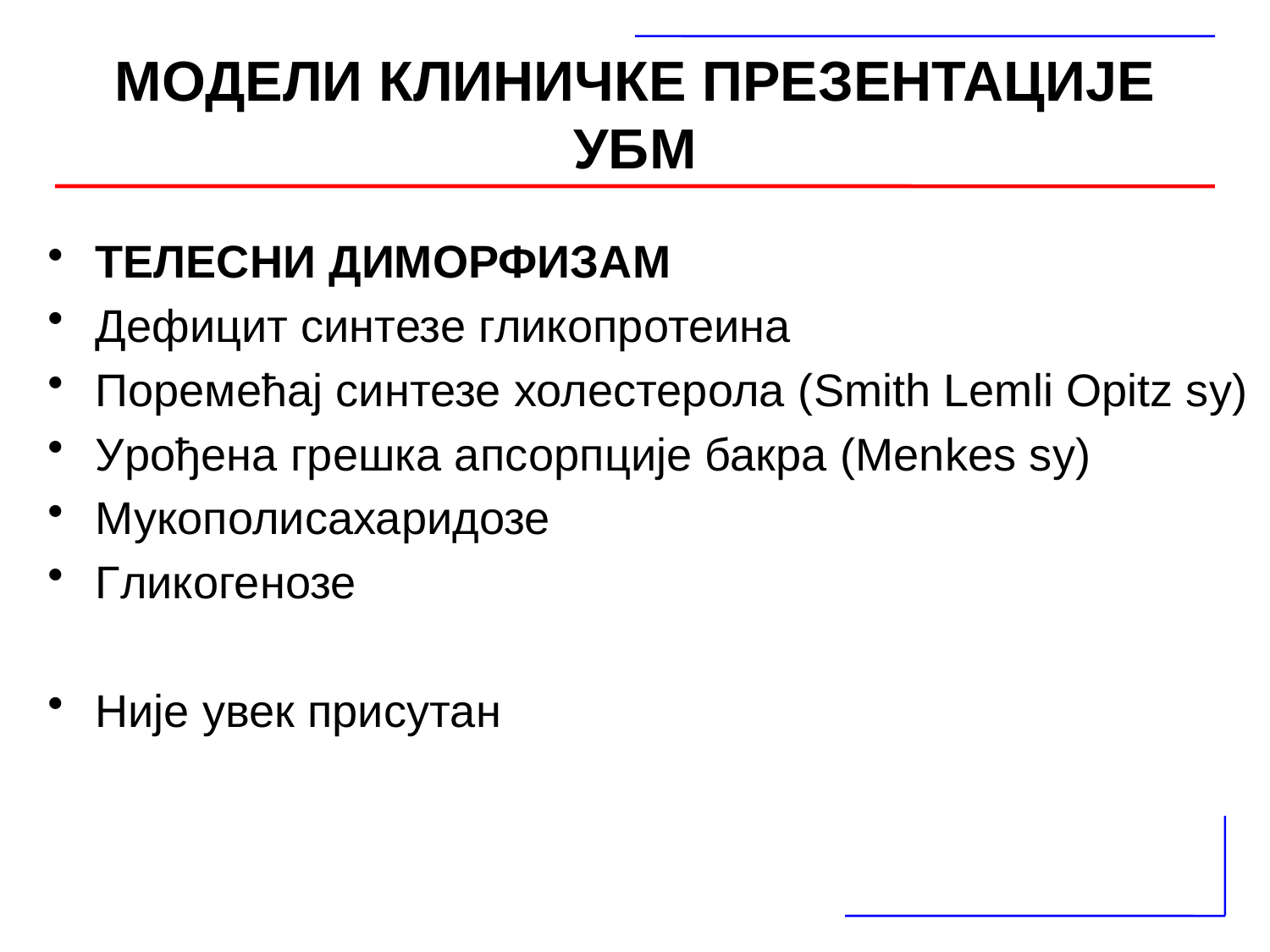

МОДЕЛИ КЛИНИЧКЕ ПРЕЗЕНТАЦИЈЕ УБМ
ТЕЛЕСНИ ДИМОРФИЗАМ
Дефицит синтезе гликопротеина
Поремећај синтезе холестерола (Smith Lemli Opitz sy)
Урођена грешка апсорпције бакра (Menkes sy)
Мукополисахаридозе
Гликогенозе

Није увек присутан